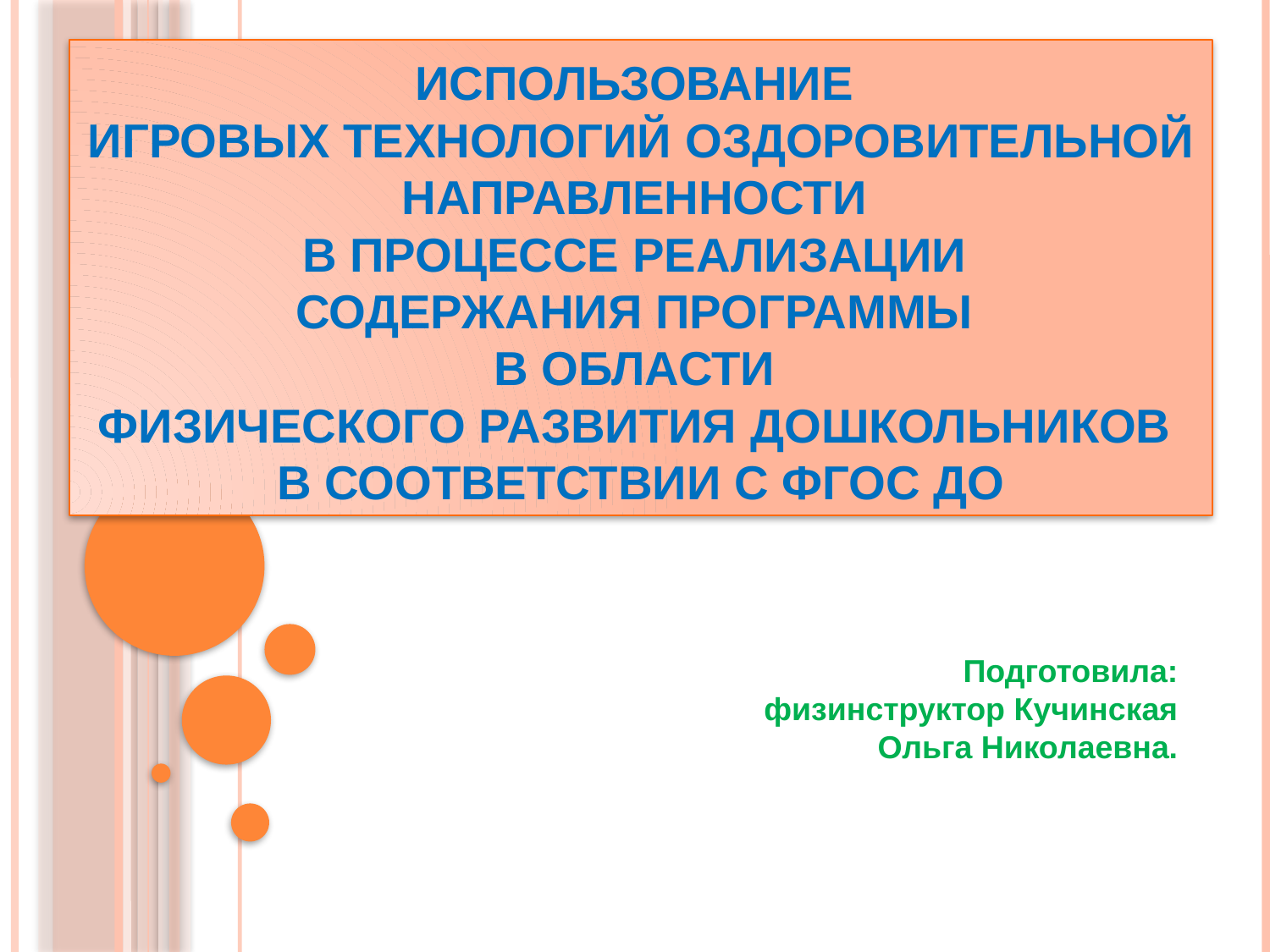

# Использование игровых технологий оздоровительной направленности в процессе реализации содержания программы в области физического развития дошкольников в соответствии с ФГОС ДО
Подготовила: физинструктор Кучинская Ольга Николаевна.